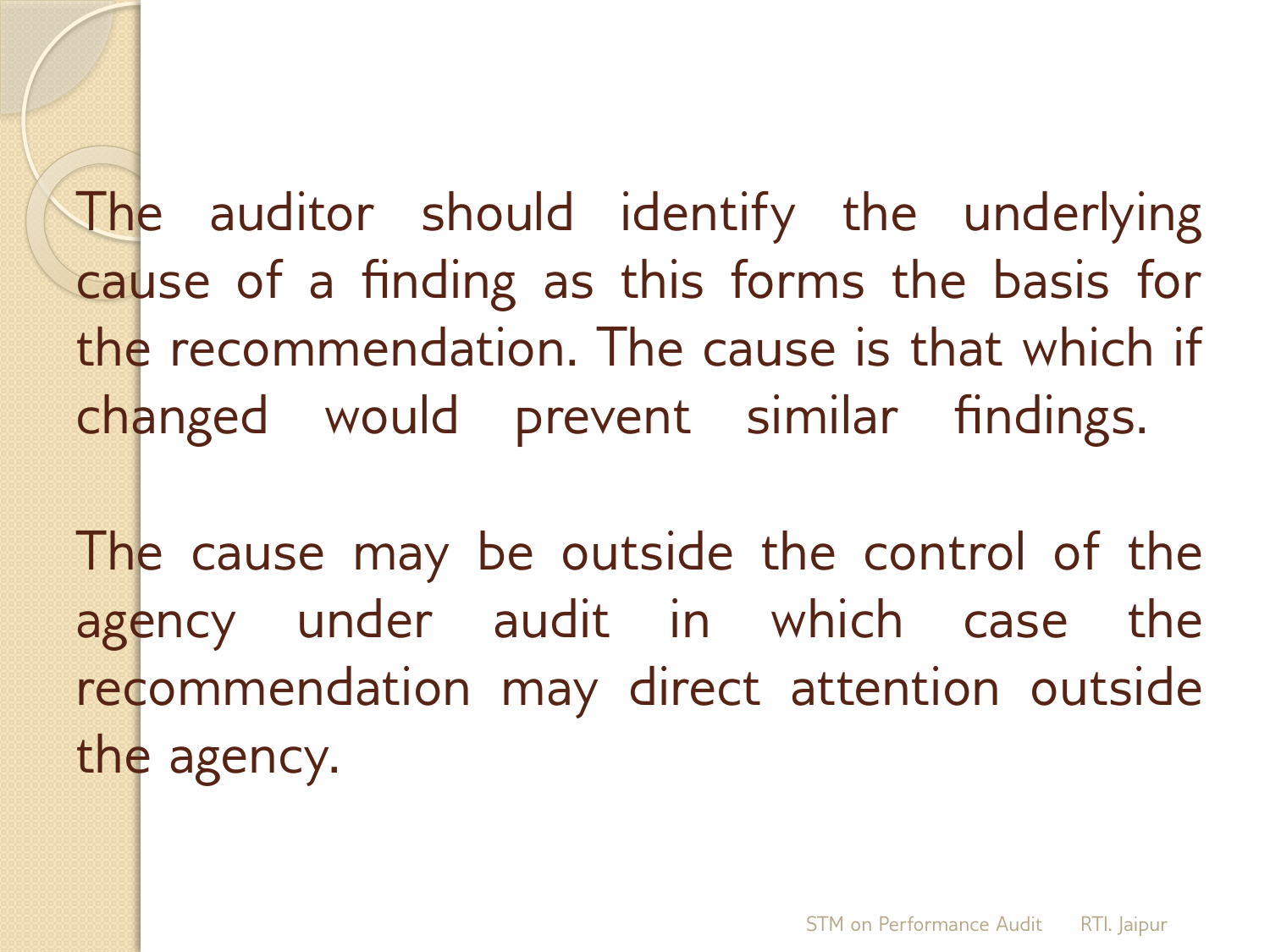

# The auditor should identify the underlying cause of a finding as this forms the basis for the recommendation. The cause is that which if changed would prevent similar findings. The cause may be outside the control of the agency under audit in which case the recommendation may direct attention outside the agency.
STM on Performance Audit      RTI. Jaipur